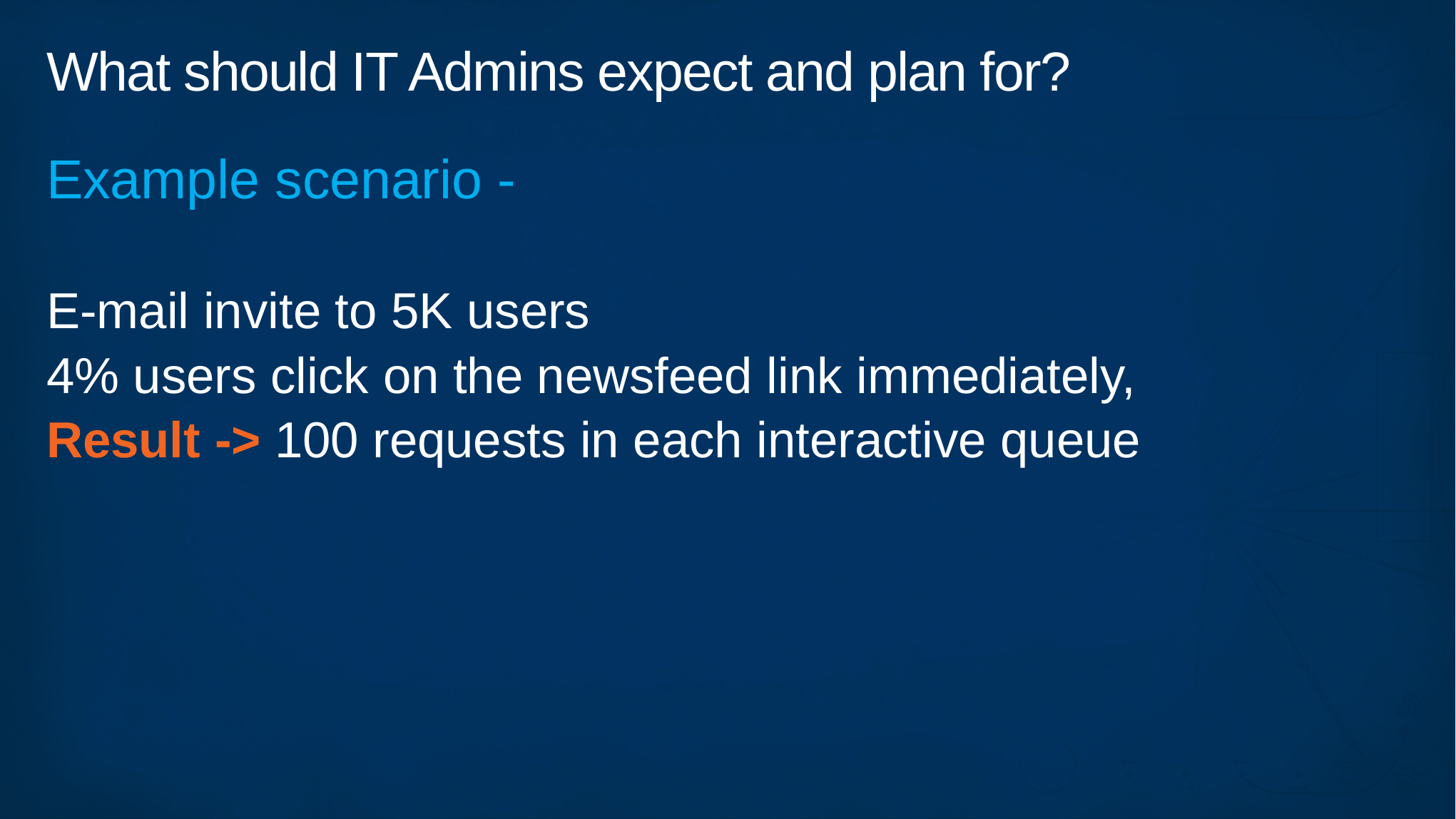

# What should IT Admins expect and plan for?
Example scenario -

E-mail invite to 5K users
4% users click on the newsfeed link immediately,
Result -> 100 requests in each interactive queue